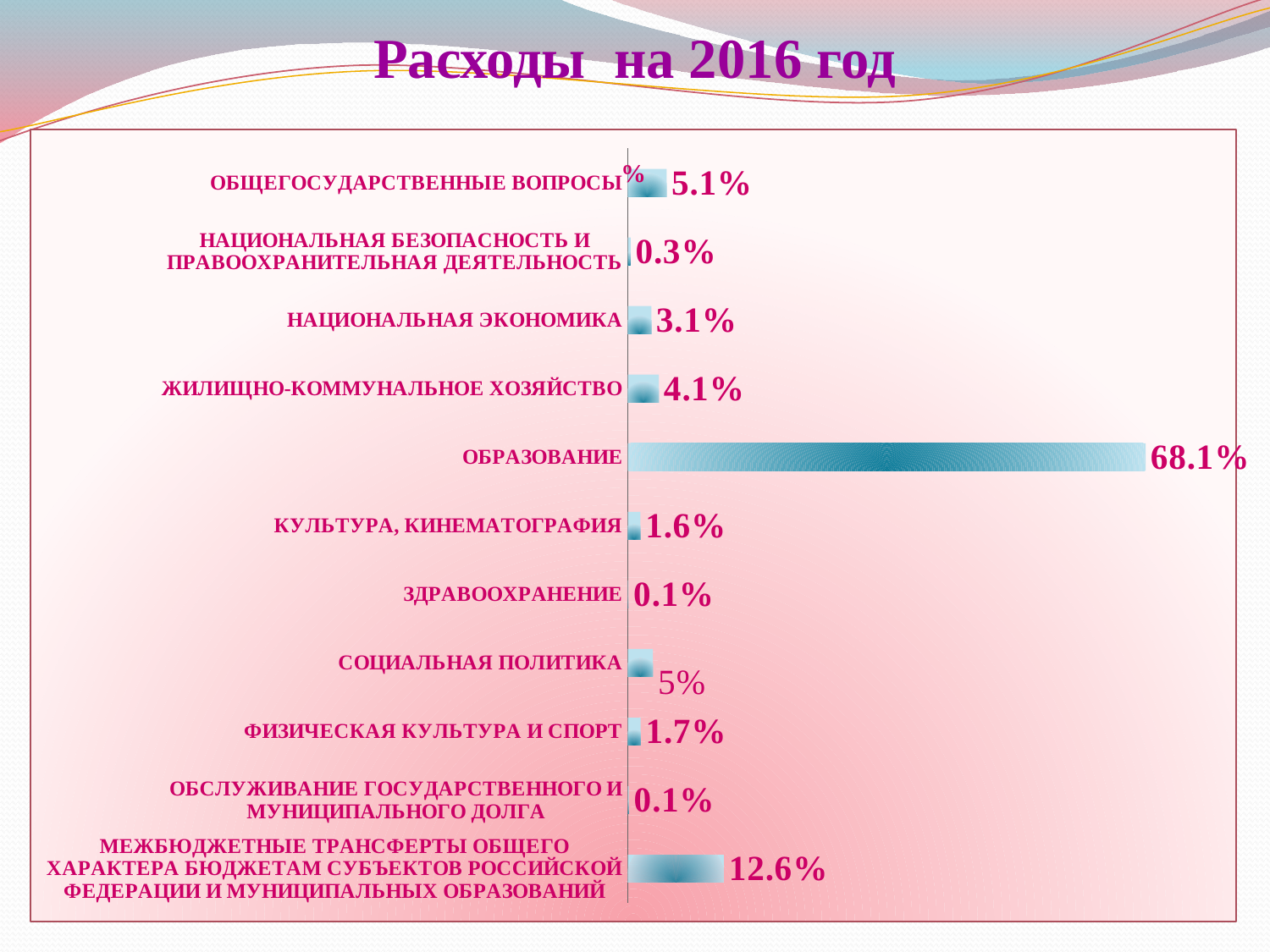

# Расходы  на 2016 год

### Chart:

| Category | % |
|---|---|
| МЕЖБЮДЖЕТНЫЕ ТРАНСФЕРТЫ ОБЩЕГО ХАРАКТЕРА БЮДЖЕТАМ СУБЪЕКТОВ РОССИЙСКОЙ ФЕДЕРАЦИИ И МУНИЦИПАЛЬНЫХ ОБРАЗОВАНИЙ | 0.12616582364916681 |
| ОБСЛУЖИВАНИЕ ГОСУДАРСТВЕННОГО И МУНИЦИПАЛЬНОГО ДОЛГА | 0.0010677900358788677 |
| ФИЗИЧЕСКАЯ КУЛЬТУРА И СПОРТ | 0.016576123912674462 |
| СОЦИАЛЬНАЯ ПОЛИТИКА | 0.03277152931659841 |
| ЗДРАВООХРАНЕНИЕ | 0.0005682507523193682 |
| КУЛЬТУРА, КИНЕМАТОГРАФИЯ | 0.016384318782543265 |
| ОБРАЗОВАНИЕ | 0.6809597887277714 |
| ЖИЛИЩНО-КОММУНАЛЬНОЕ ХОЗЯЙСТВО | 0.040621555659591475 |
| НАЦИОНАЛЬНАЯ ЭКОНОМИКА | 0.030707552465112427 |
| НАЦИОНАЛЬНАЯ БЕЗОПАСНОСТЬ И ПРАВООХРАНИТЕЛЬНАЯ ДЕЯТЕЛЬНОСТЬ | 0.003449686911790228 |
| ОБЩЕГОСУДАРСТВЕННЫЕ ВОПРОСЫ | 0.05072757978655335 |